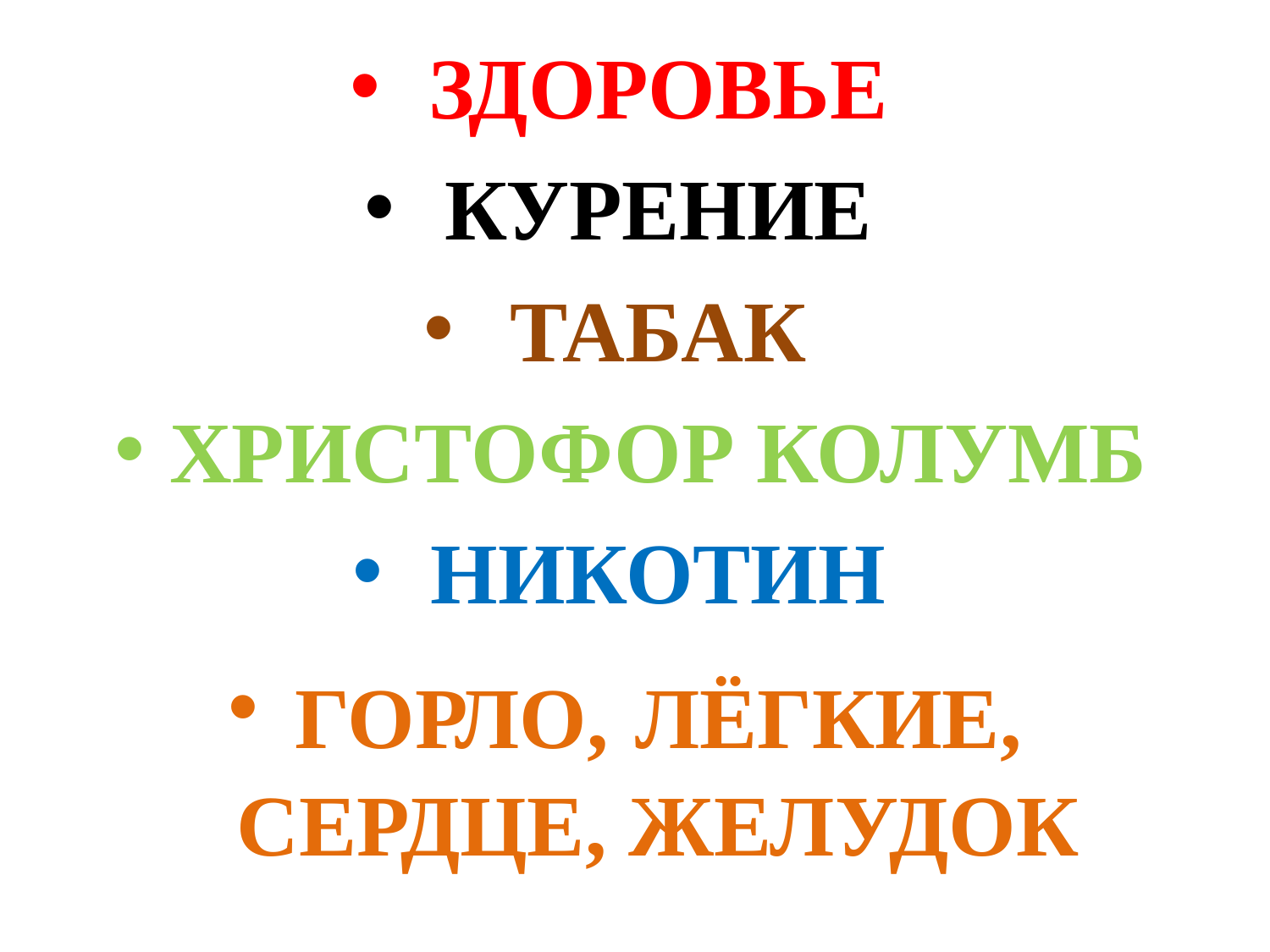

ЗДОРОВЬЕ
КУРЕНИЕ
ТАБАК
ХРИСТОФОР КОЛУМБ
НИКОТИН
ГОРЛО, ЛЁГКИЕ, СЕРДЦЕ, ЖЕЛУДОК